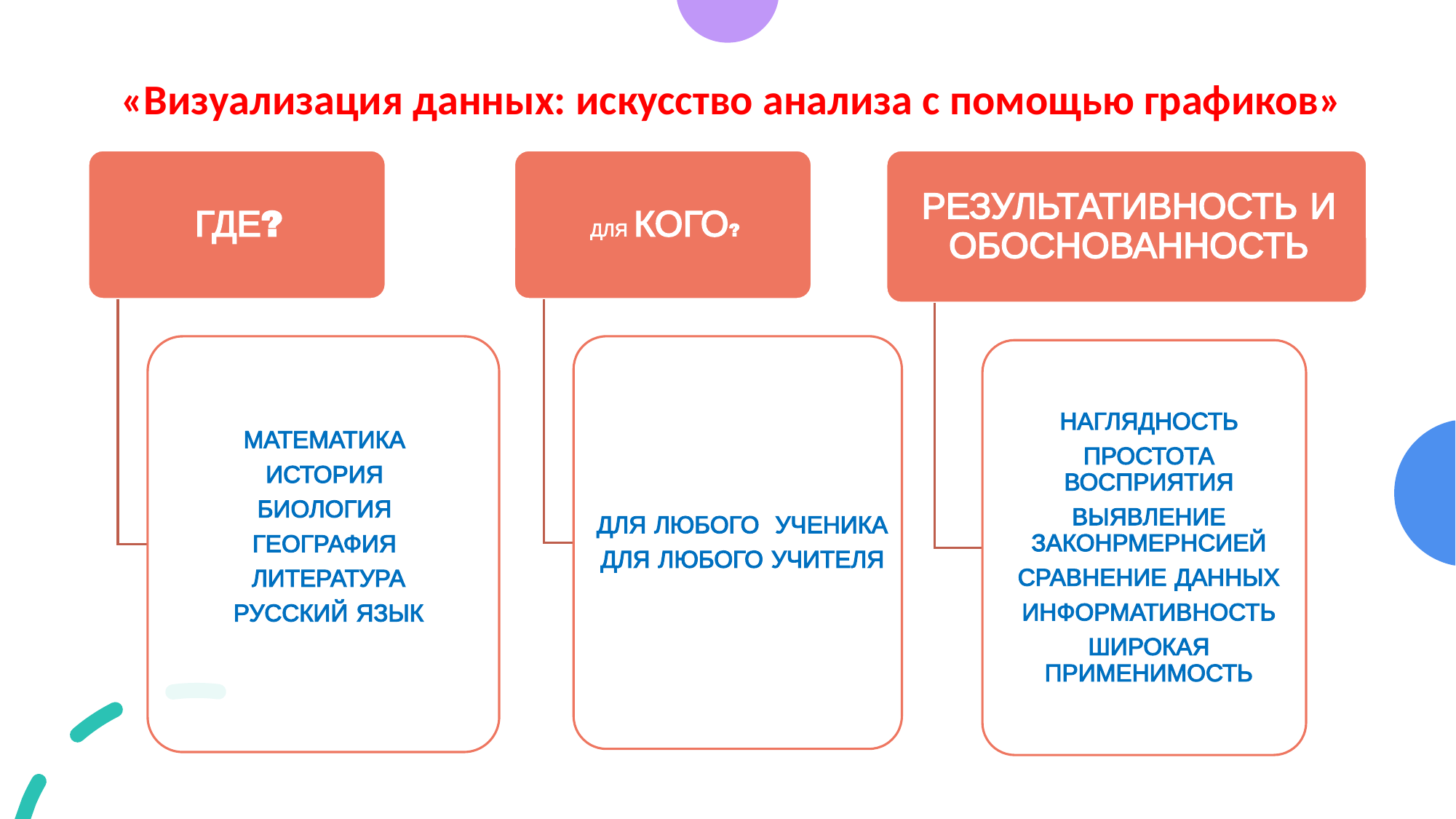

«Визуализация данных: искусство анализа с помощью графиков»
ГДЕ?
МАТЕМАТИКА
ИСТОРИЯ
БИОЛОГИЯ
ГЕОГРАФИЯ
ЛИТЕРАТУРА
РУССКИЙ ЯЗЫК

ДЛЯ КОГО?
ДЛЯ ЛЮБОГО  УЧЕНИКА
ДЛЯ ЛЮБОГО УЧИТЕЛЯ
РЕЗУЛЬТАТИВНОСТЬ И ОБОСНОВАННОСТЬ
НАГЛЯДНОСТЬ
ПРОСТОТА ВОСПРИЯТИЯ
ВЫЯВЛЕНИЕ ЗАКОНРМЕРНСИЕЙ
СРАВНЕНИЕ ДАННЫХ
ИНФОРМАТИВНОСТЬ
ШИРОКАЯ ПРИМЕНИМОСТЬ